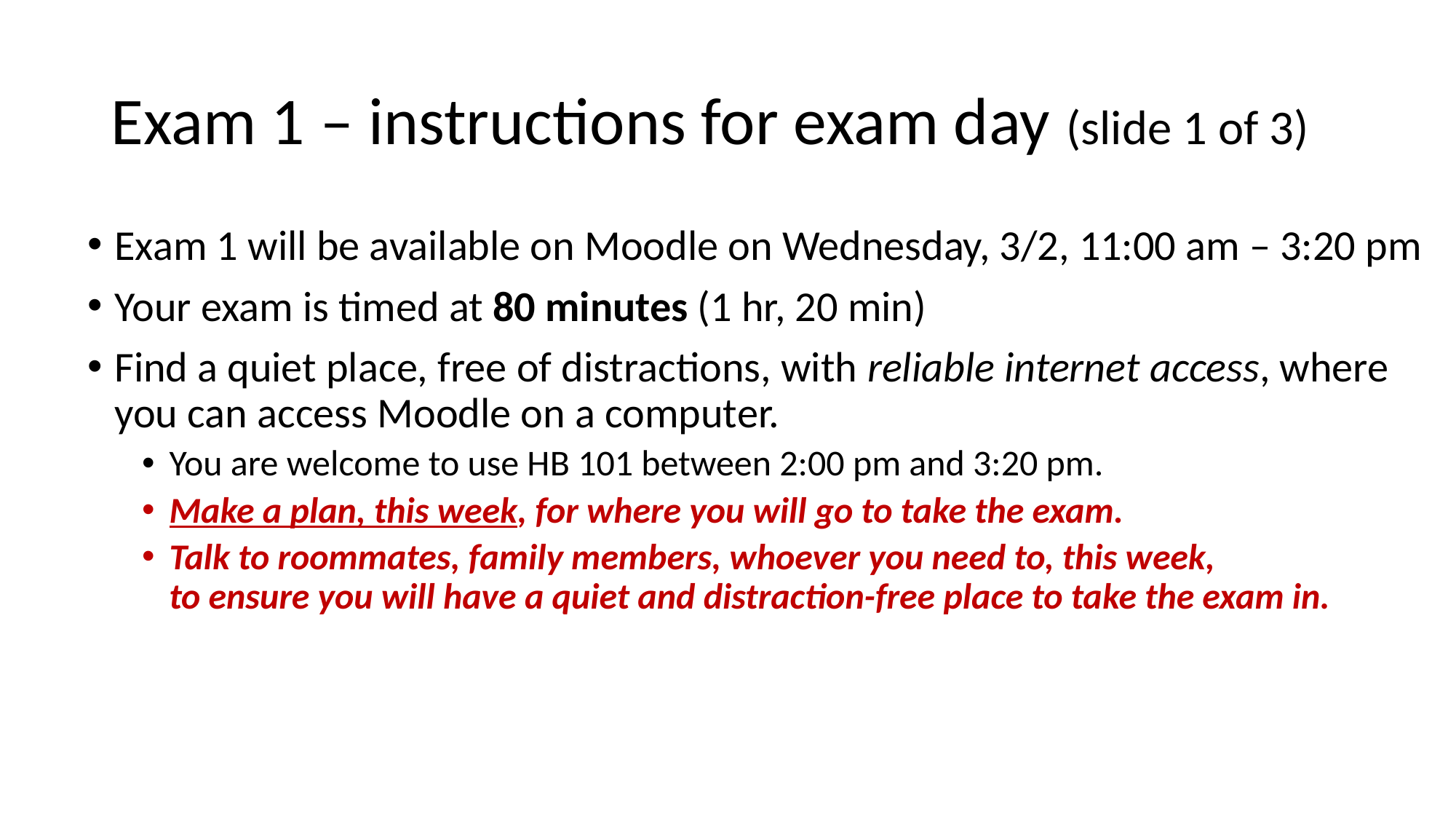

# Exam 1 – instructions for exam day (slide 1 of 3)
Exam 1 will be available on Moodle on Wednesday, 3/2, 11:00 am – 3:20 pm
Your exam is timed at 80 minutes (1 hr, 20 min)
Find a quiet place, free of distractions, with reliable internet access, where you can access Moodle on a computer.
You are welcome to use HB 101 between 2:00 pm and 3:20 pm.
Make a plan, this week, for where you will go to take the exam.
Talk to roommates, family members, whoever you need to, this week,
to ensure you will have a quiet and distraction-free place to take the exam in.